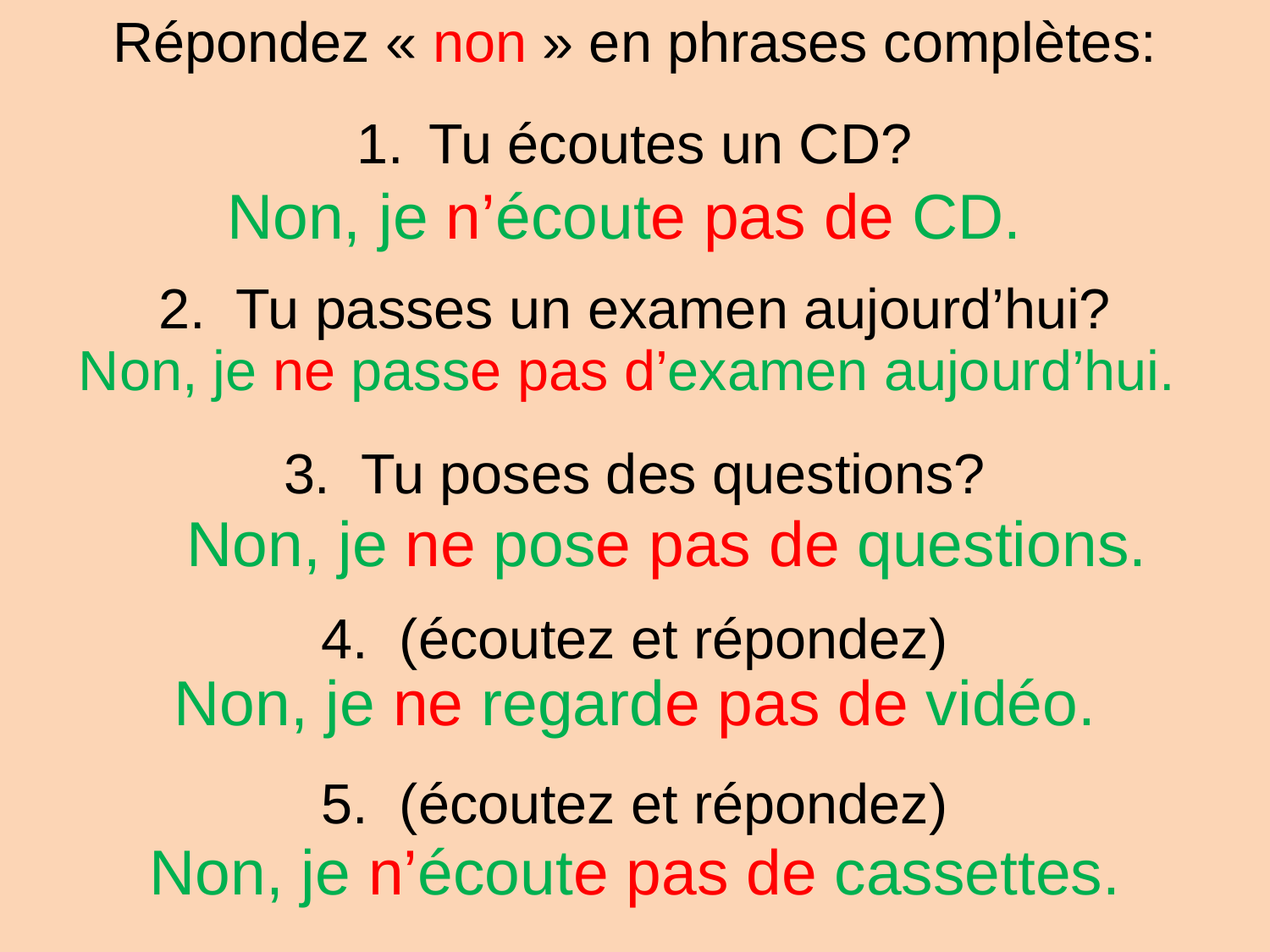

Répondez « non » en phrases complètes:
Tu écoutes un CD?

2.  Tu passes un examen aujourd’hui?

3.  Tu poses des questions?

4.  (écoutez et répondez)

5.  (écoutez et répondez)

Non, je n’écoute pas de CD.
Non, je ne passe pas d’examen aujourd’hui.
Non, je ne pose pas de questions.
Non, je ne regarde pas de vidéo.
Non, je n’écoute pas de cassettes.